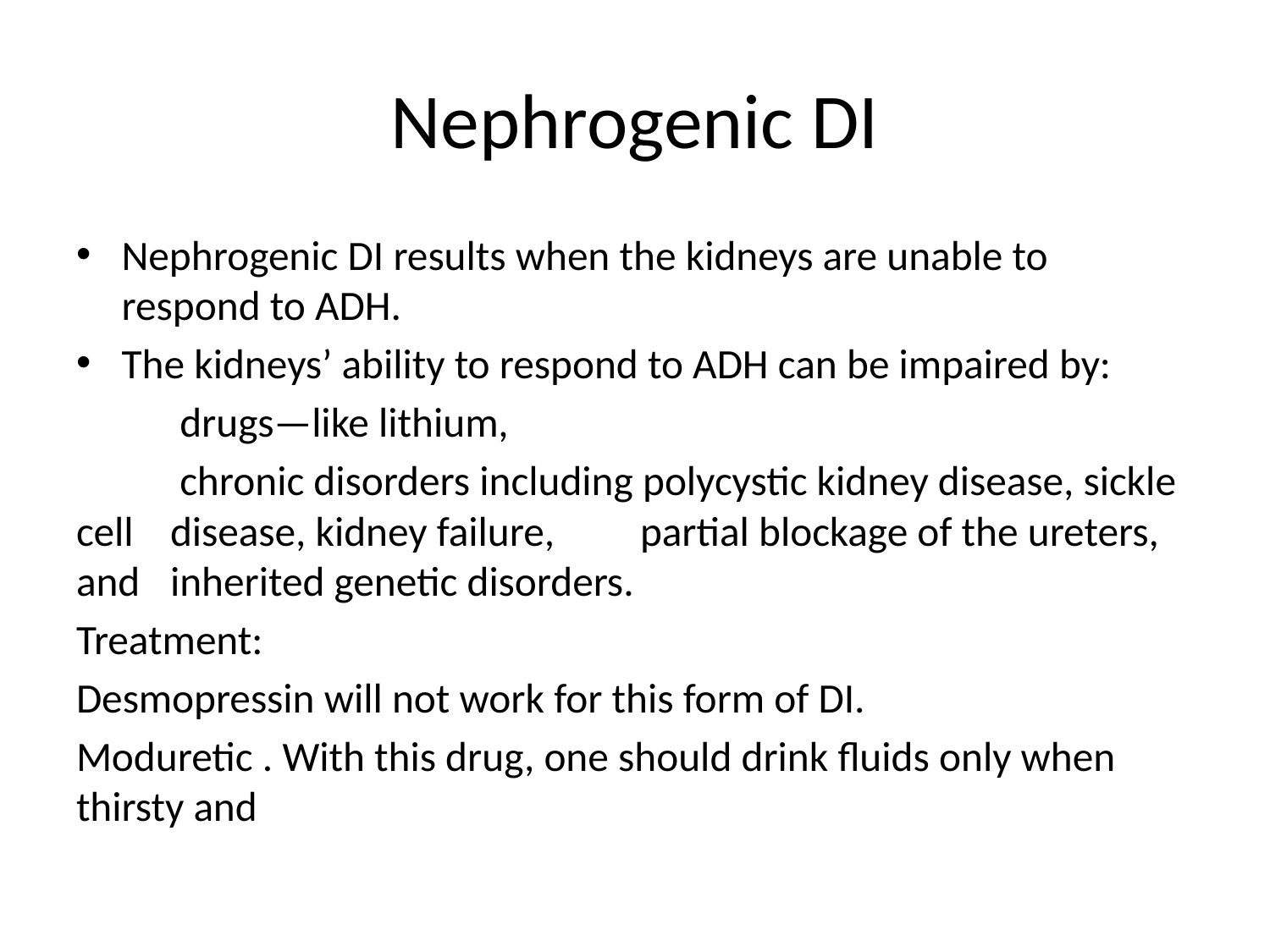

# Nephrogenic DI
Nephrogenic DI results when the kidneys are unable to respond to ADH.
The kidneys’ ability to respond to ADH can be impaired by:
	 drugs—like lithium,
	 chronic disorders including polycystic kidney disease, sickle cell 	disease, kidney failure, 	partial blockage of the ureters, and 	inherited genetic disorders.
Treatment:
Desmopressin will not work for this form of DI.
Moduretic . With this drug, one should drink fluids only when thirsty and